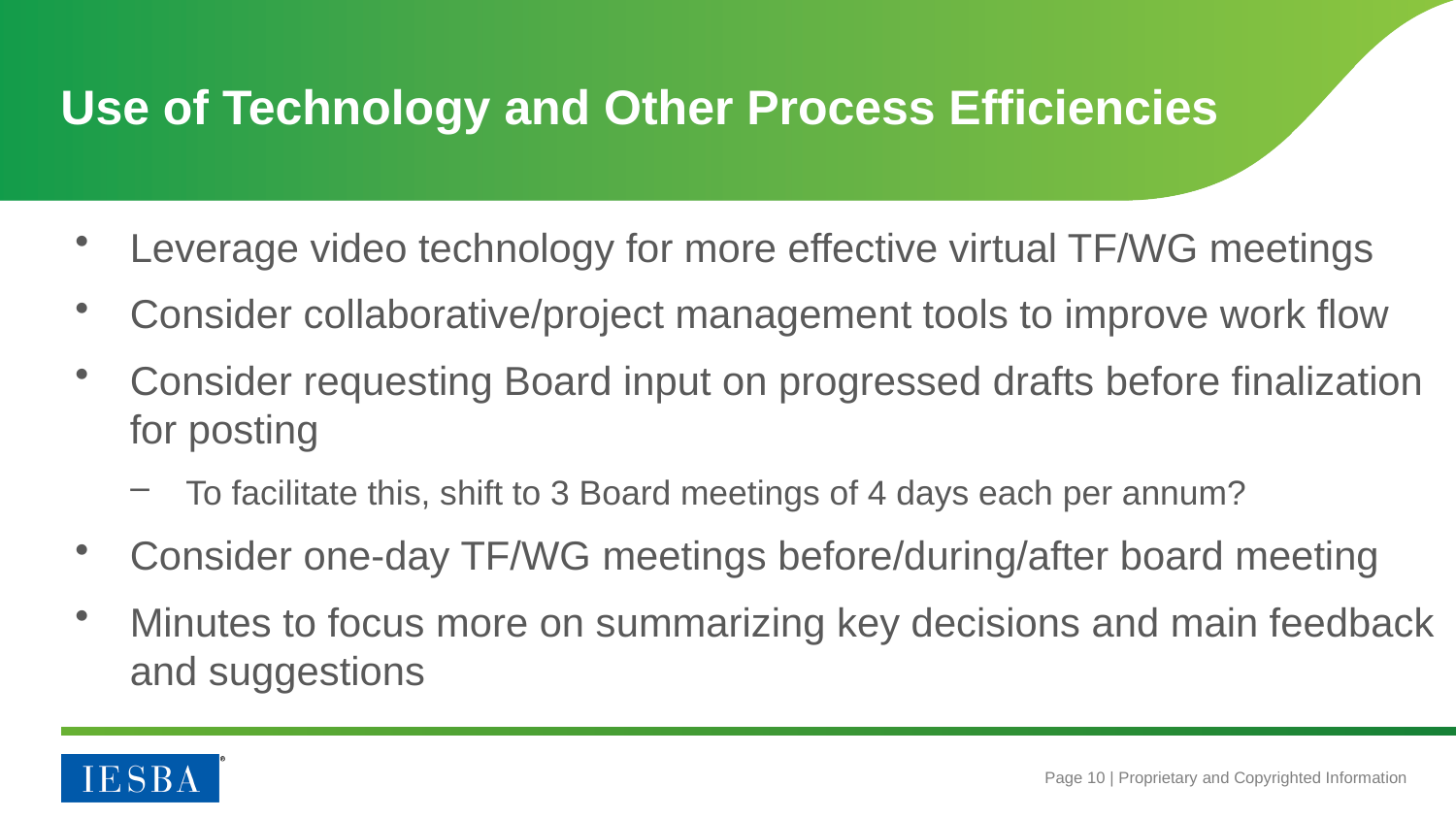

# Use of Technology and Other Process Efficiencies
Leverage video technology for more effective virtual TF/WG meetings
Consider collaborative/project management tools to improve work flow
Consider requesting Board input on progressed drafts before finalization for posting
To facilitate this, shift to 3 Board meetings of 4 days each per annum?
Consider one-day TF/WG meetings before/during/after board meeting
Minutes to focus more on summarizing key decisions and main feedback and suggestions